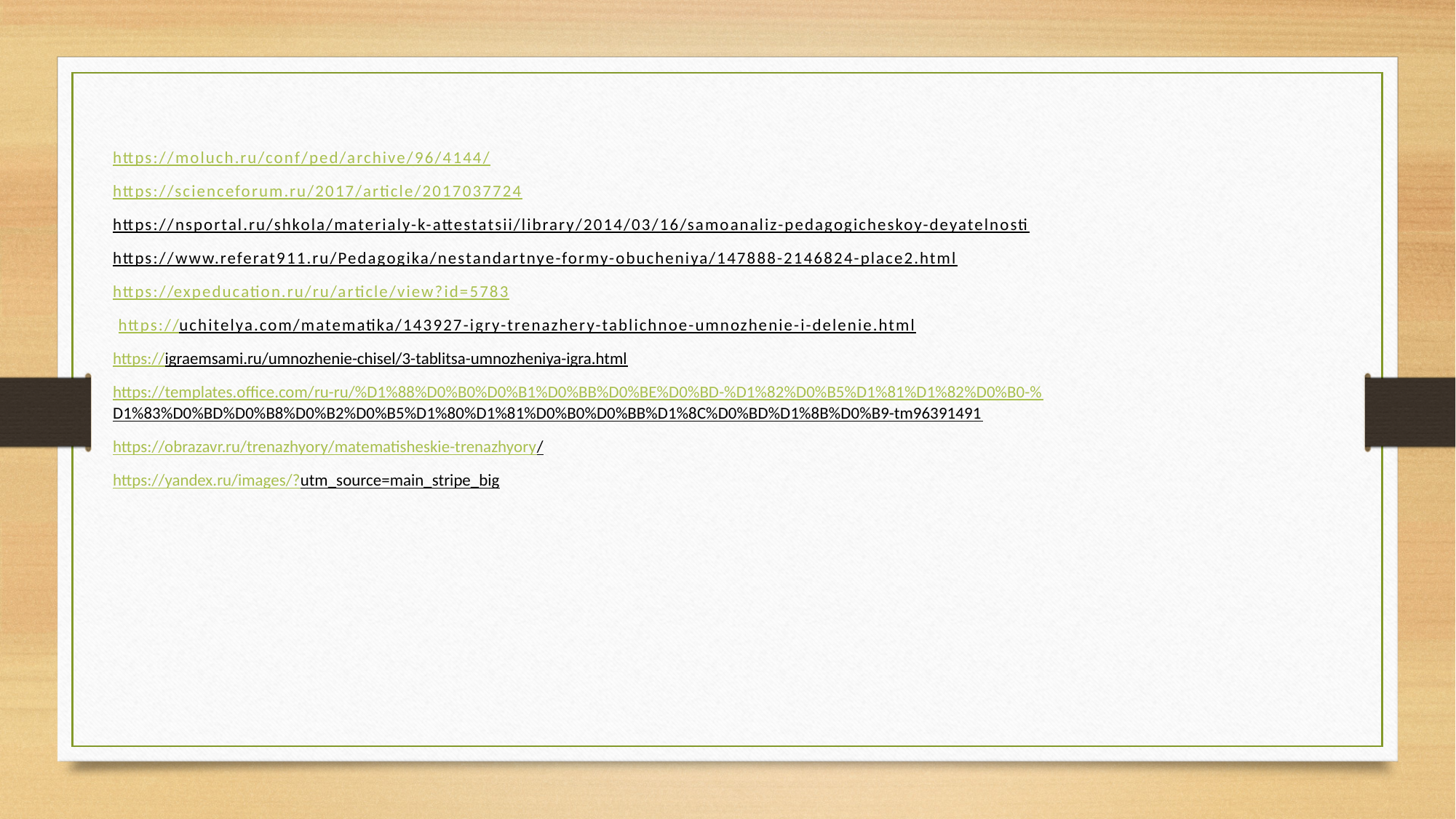

https://moluch.ru/conf/ped/archive/96/4144/
https://scienceforum.ru/2017/article/2017037724
https://nsportal.ru/shkola/materialy-k-attestatsii/library/2014/03/16/samoanaliz-pedagogicheskoy-deyatelnosti
https://www.referat911.ru/Pedagogika/nestandartnye-formy-obucheniya/147888-2146824-place2.html
https://expeducation.ru/ru/article/view?id=5783
 https://uchitelya.com/matematika/143927-igry-trenazhery-tablichnoe-umnozhenie-i-delenie.html
https://igraemsami.ru/umnozhenie-chisel/3-tablitsa-umnozheniya-igra.html
https://templates.office.com/ru-ru/%D1%88%D0%B0%D0%B1%D0%BB%D0%BE%D0%BD-%D1%82%D0%B5%D1%81%D1%82%D0%B0-%D1%83%D0%BD%D0%B8%D0%B2%D0%B5%D1%80%D1%81%D0%B0%D0%BB%D1%8C%D0%BD%D1%8B%D0%B9-tm96391491
https://obrazavr.ru/trenazhyory/matematisheskie-trenazhyory/
https://yandex.ru/images/?utm_source=main_stripe_big